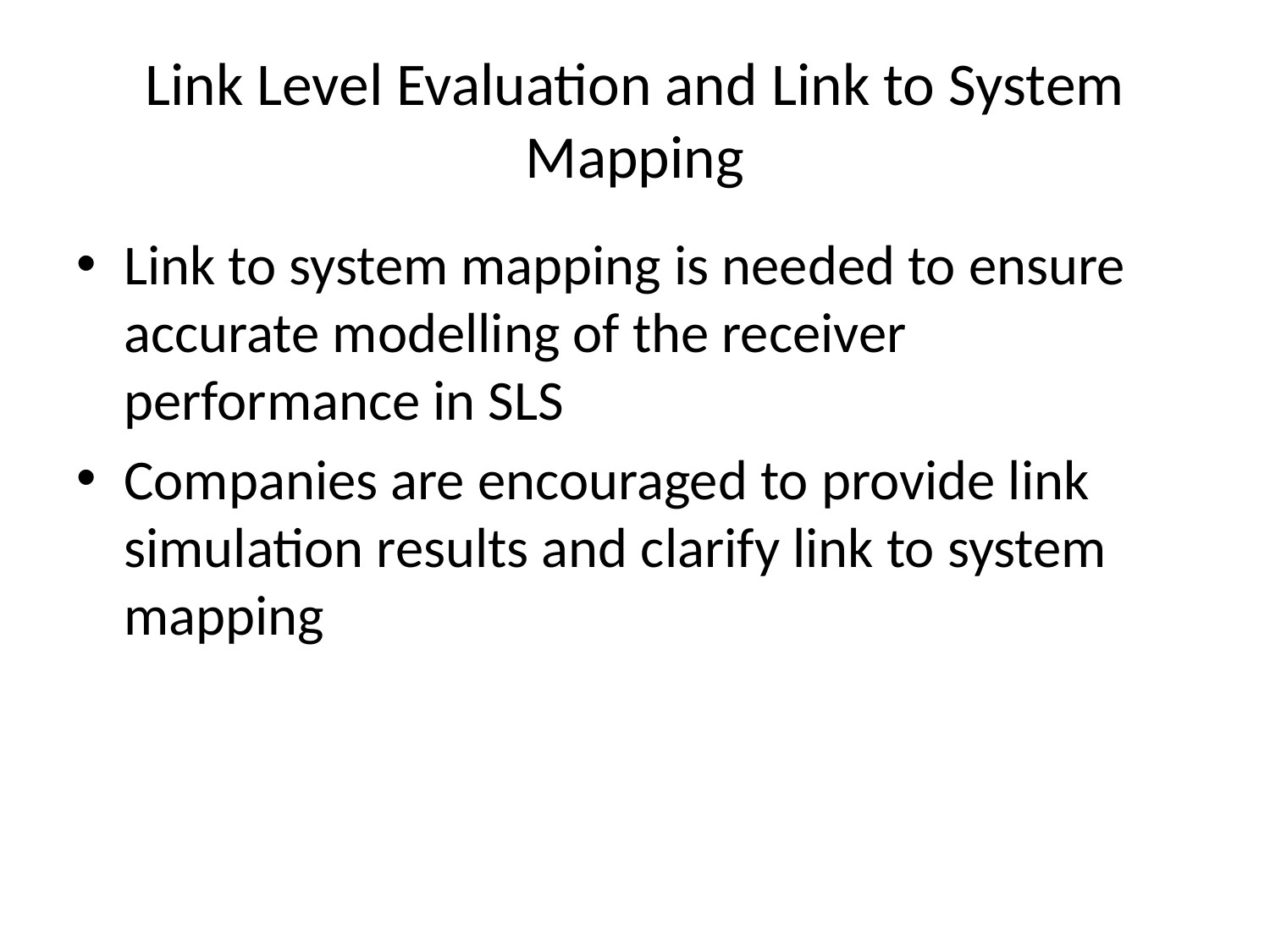

# Link Level Evaluation and Link to System Mapping
Link to system mapping is needed to ensure accurate modelling of the receiver performance in SLS
Companies are encouraged to provide link simulation results and clarify link to system mapping